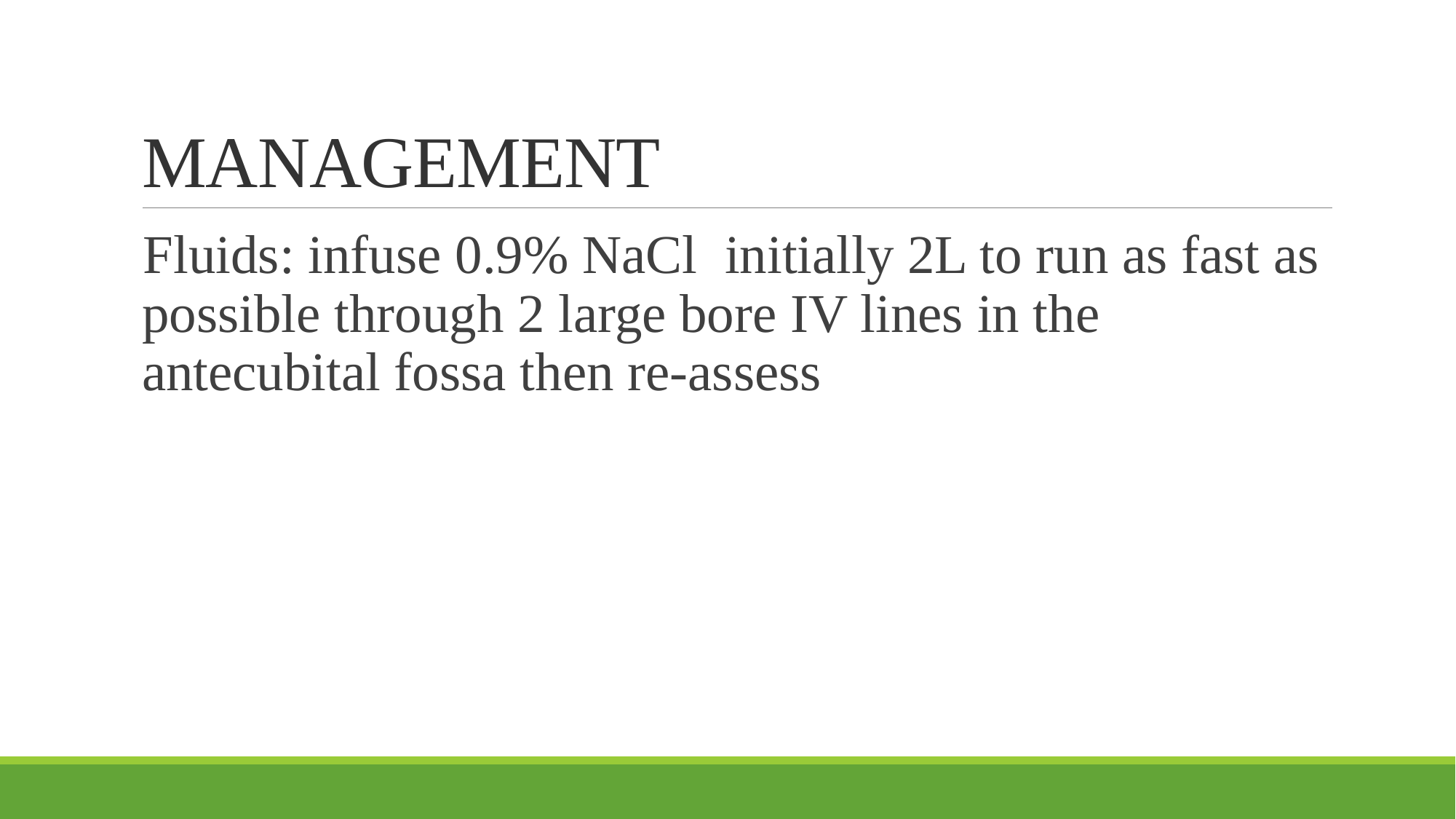

# MANAGEMENT
Fluids: infuse 0.9% NaCl  initially 2L to run as fast as possible through 2 large bore IV lines in the antecubital fossa then re-assess